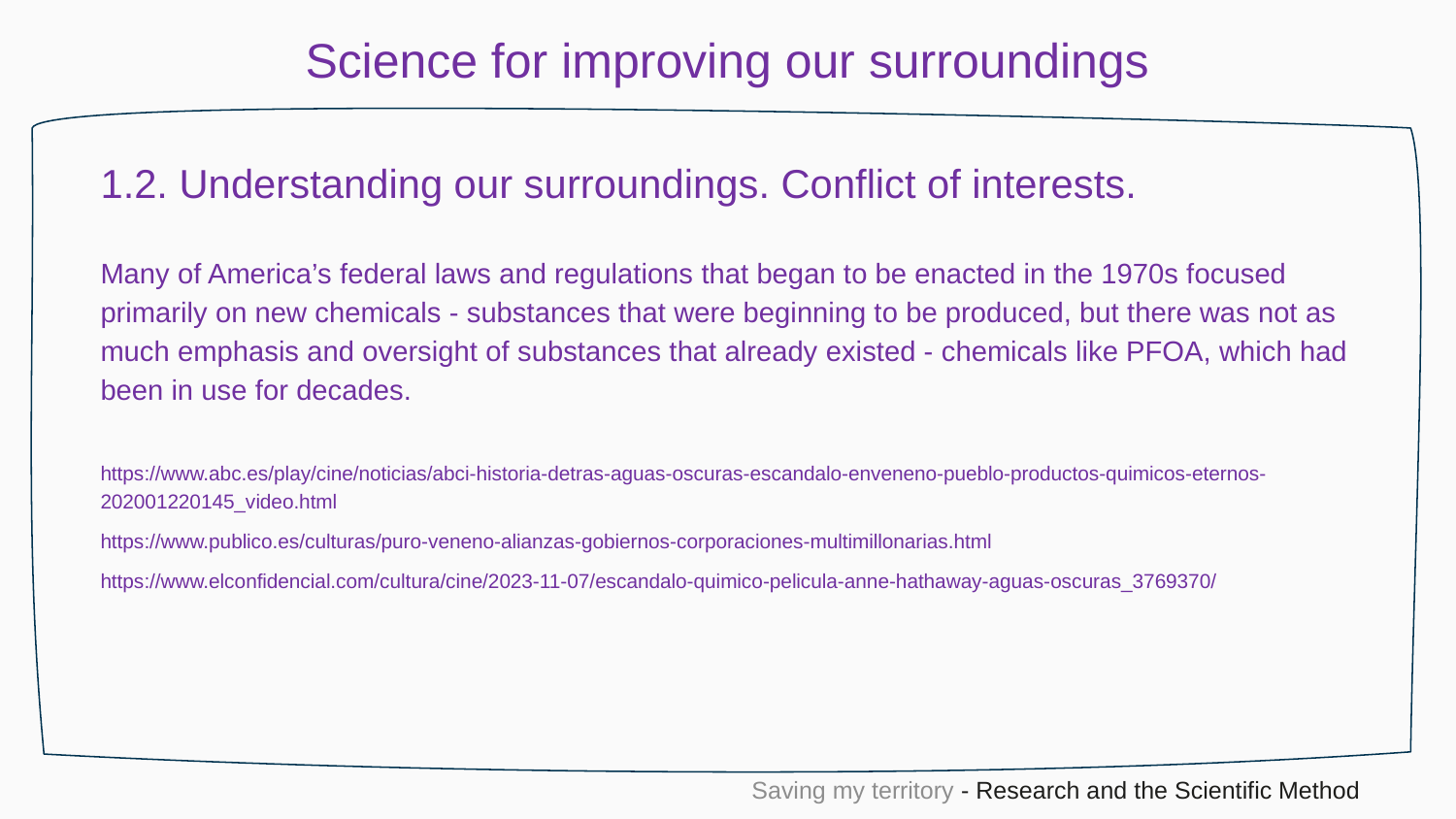

Science for improving our surroundings

1.2. Understanding our surroundings. Conflict of interests.
Many of America’s federal laws and regulations that began to be enacted in the 1970s focused primarily on new chemicals - substances that were beginning to be produced, but there was not as much emphasis and oversight of substances that already existed - chemicals like PFOA, which had been in use for decades.

https://www.abc.es/play/cine/noticias/abci-historia-detras-aguas-oscuras-escandalo-enveneno-pueblo-productos-quimicos-eternos-202001220145_video.html
https://www.publico.es/culturas/puro-veneno-alianzas-gobiernos-corporaciones-multimillonarias.html
https://www.elconfidencial.com/cultura/cine/2023-11-07/escandalo-quimico-pelicula-anne-hathaway-aguas-oscuras_3769370/

Saving my territory - Research and the Scientific Method